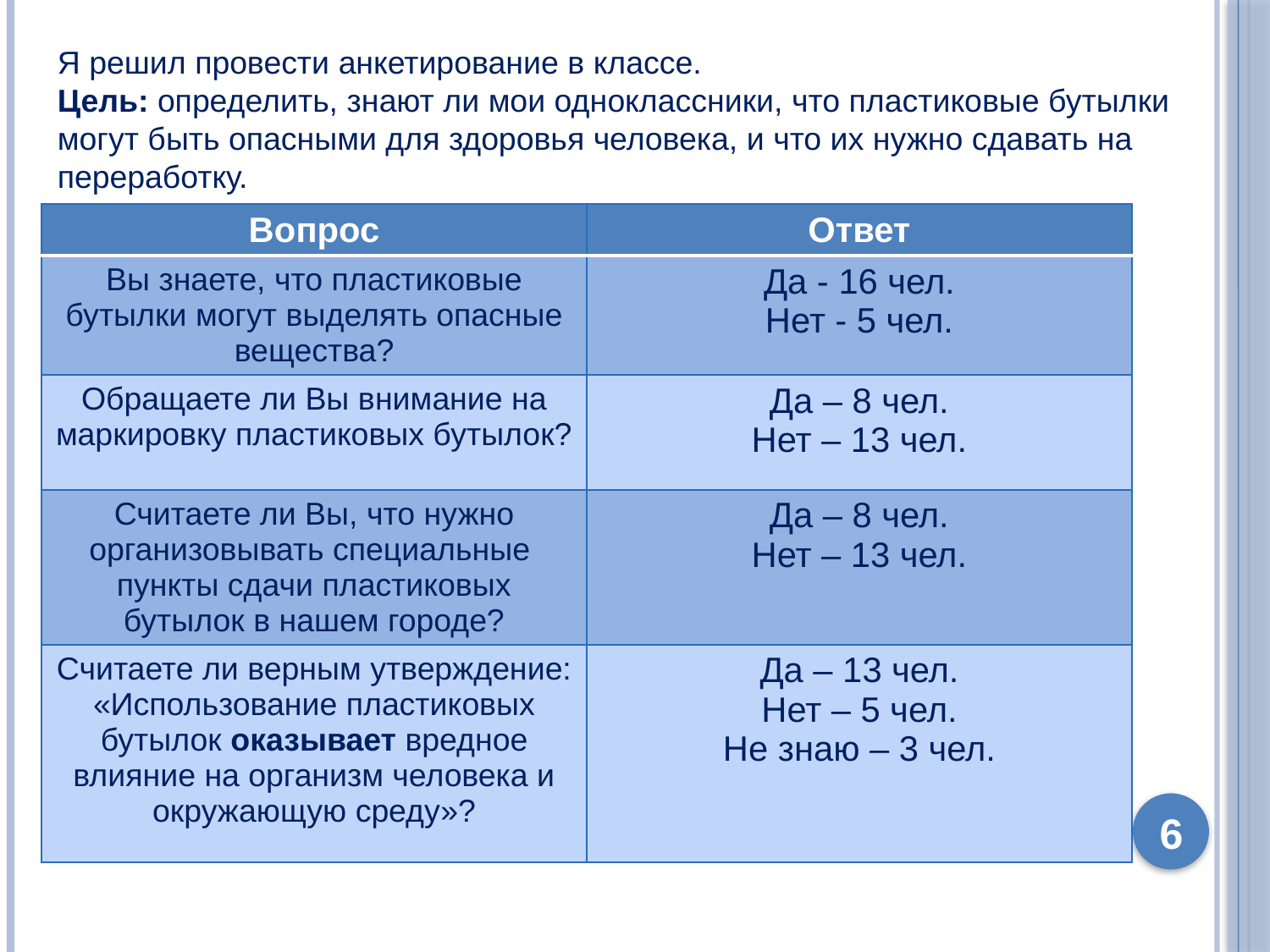

Я решил провести анкетирование в классе.
Цель: определить, знают ли мои одноклассники, что пластиковые бутылки могут быть опасными для здоровья человека, и что их нужно сдавать на переработку.
| Вопрос | Ответ |
| --- | --- |
| Вы знаете, что пластиковые бутылки могут выделять опасные вещества? | Да - 16 чел. Нет - 5 чел. |
| Обращаете ли Вы внимание на маркировку пластиковых бутылок? | Да – 8 чел. Нет – 13 чел. |
| Считаете ли Вы, что нужно организовывать специальные пункты сдачи пластиковых бутылок в нашем городе? | Да – 8 чел. Нет – 13 чел. |
| Считаете ли верным утверждение: «Использование пластиковых бутылок оказывает вредное влияние на организм человека и окружающую среду»? | Да – 13 чел. Нет – 5 чел. Не знаю – 3 чел. |
6